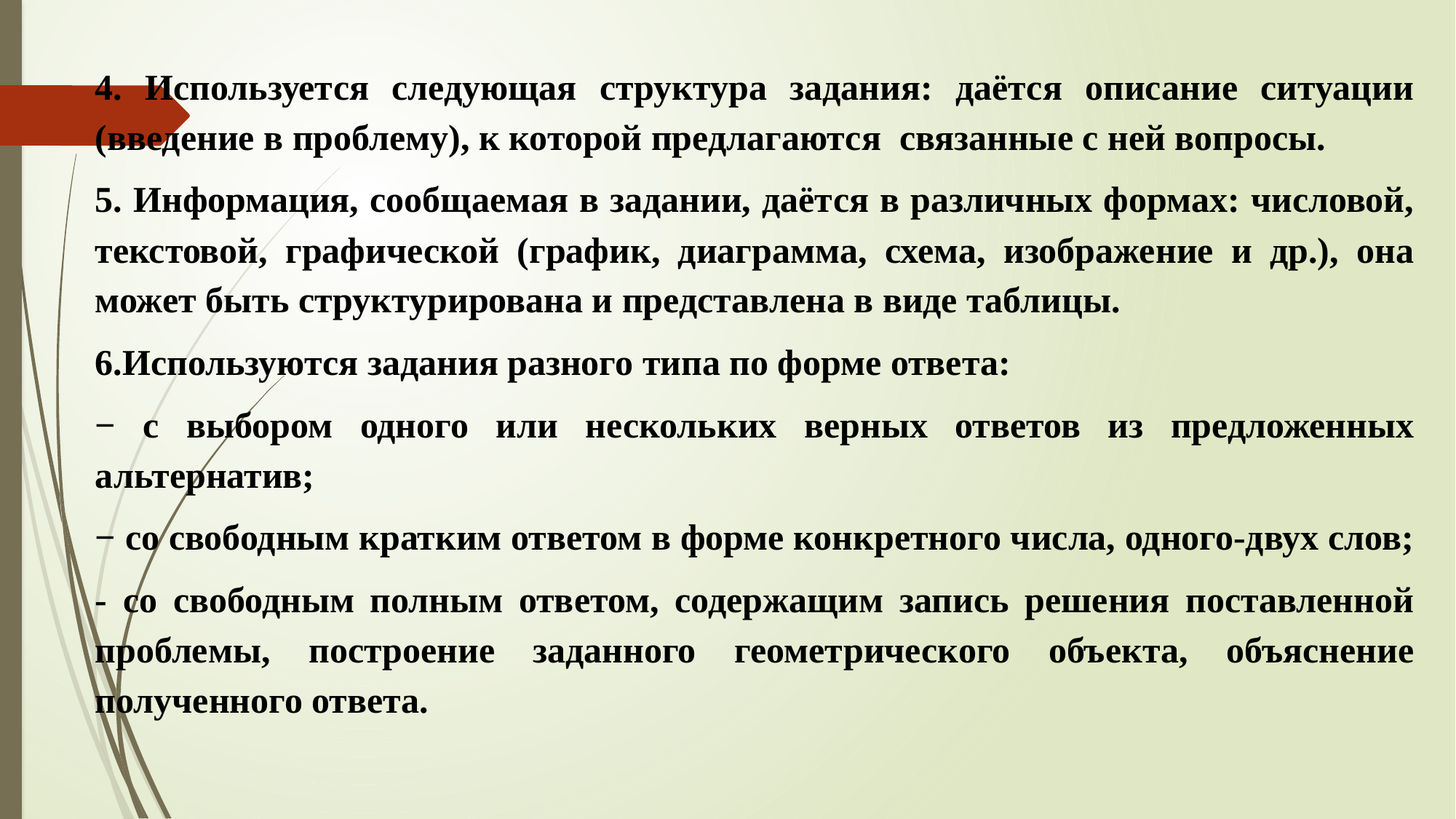

4. Используется следующая структура задания: даётся описание ситуации (введение в проблему), к которой предлагаются  связанные с ней вопросы.
5. Информация, сообщаемая в задании, даётся в различных формах: числовой, текстовой, графической (график, диаграмма, схема, изображение и др.), она может быть структурирована и представлена в виде таблицы.
6.Используются задания разного типа по форме ответа:
− с выбором одного или нескольких верных ответов из предложенных альтернатив;
− со свободным кратким ответом в форме конкретного числа, одного-двух слов;
- со свободным полным ответом, содержащим запись решения поставленной проблемы, построение заданного геометрического объекта, объяснение полученного ответа.